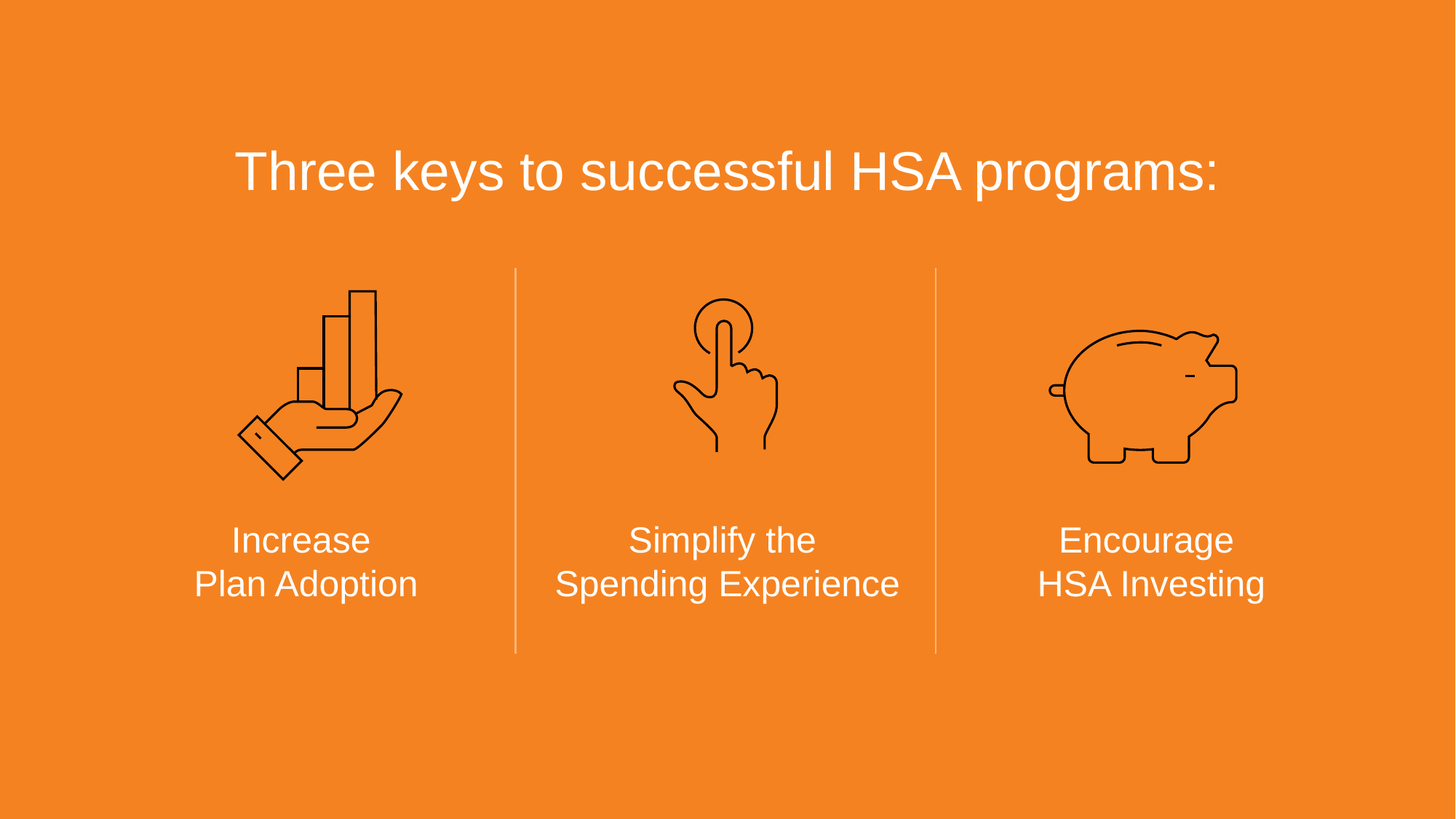

# Three keys to successful HSA programs:

Increase
Plan Adoption
Simplify the
Spending Experience
Encourage
HSA Investing